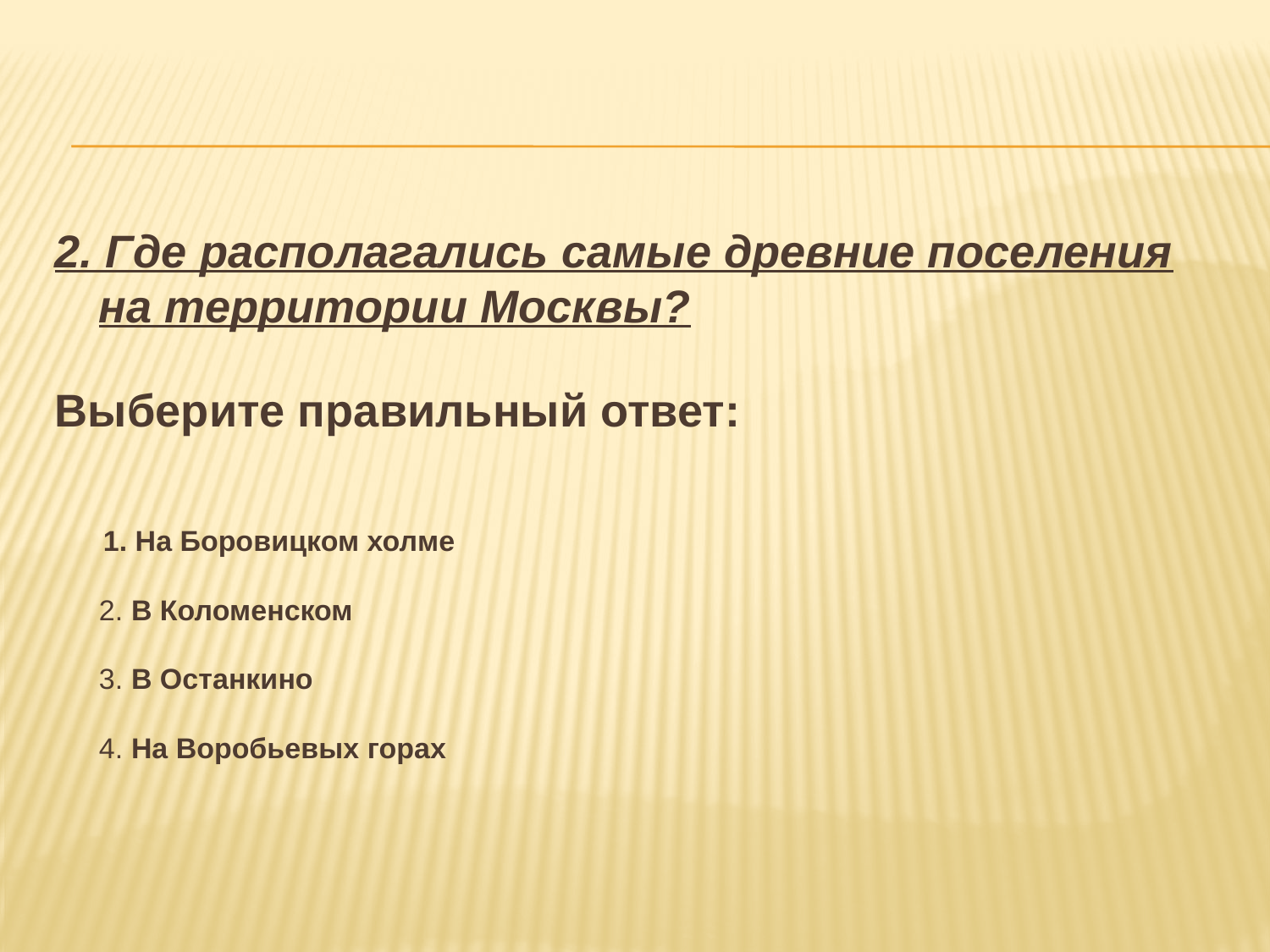

2. Где располагались самые древние поселения на территории Москвы?

Выберите правильный ответ:

      1. На Боровицком холме
2. В Коломенском
3. В Останкино
4. На Воробьевых горах